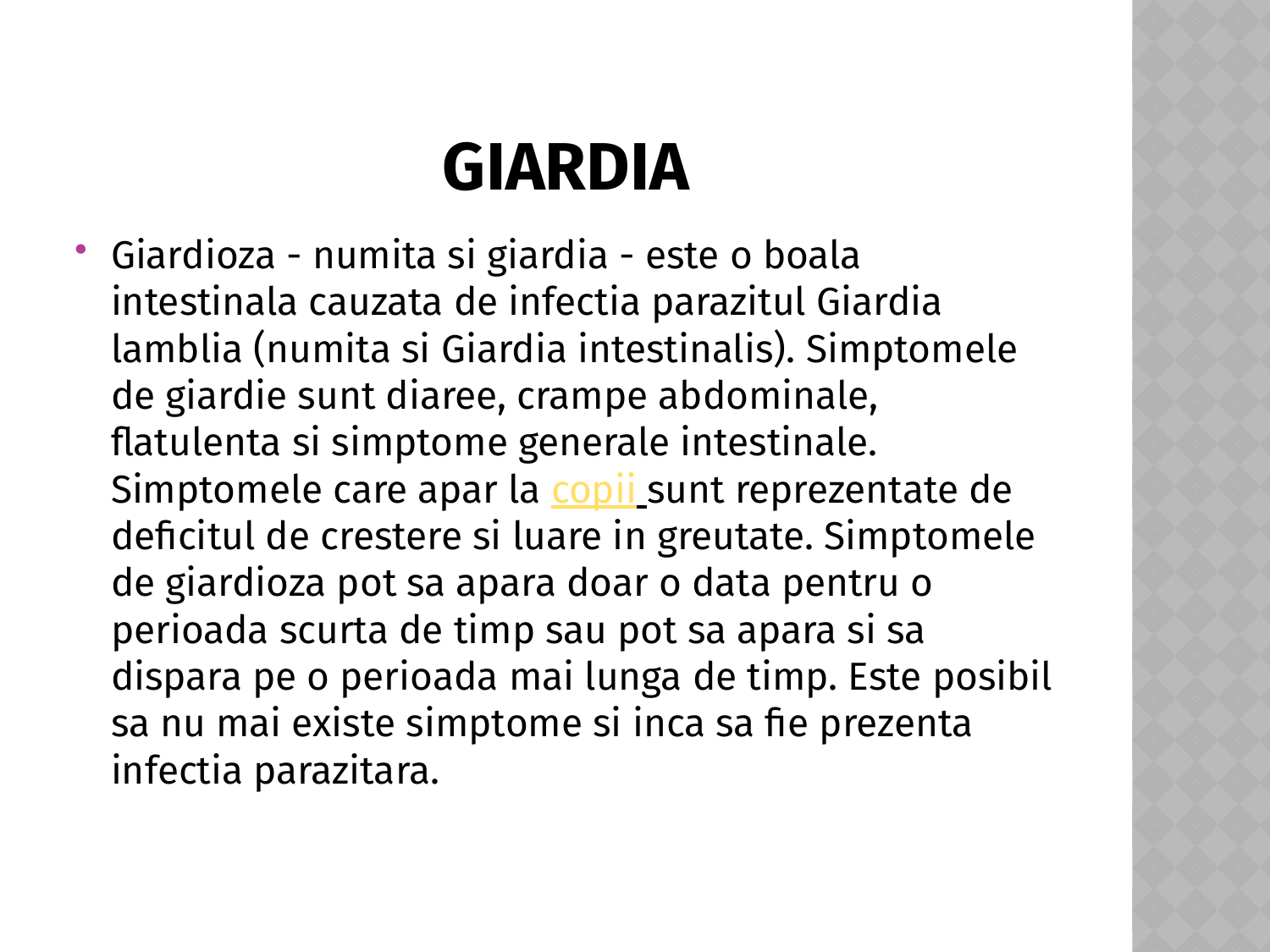

# Giardia
Giardioza - numita si giardia - este o boala intestinala cauzata de infectia parazitul Giardia lamblia (numita si Giardia intestinalis). Simptomele de giardie sunt diaree, crampe abdominale, flatulenta si simptome generale intestinale. Simptomele care apar la copii sunt reprezentate de deficitul de crestere si luare in greutate. Simptomele de giardioza pot sa apara doar o data pentru o perioada scurta de timp sau pot sa apara si sa dispara pe o perioada mai lunga de timp. Este posibil sa nu mai existe simptome si inca sa fie prezenta infectia parazitara.